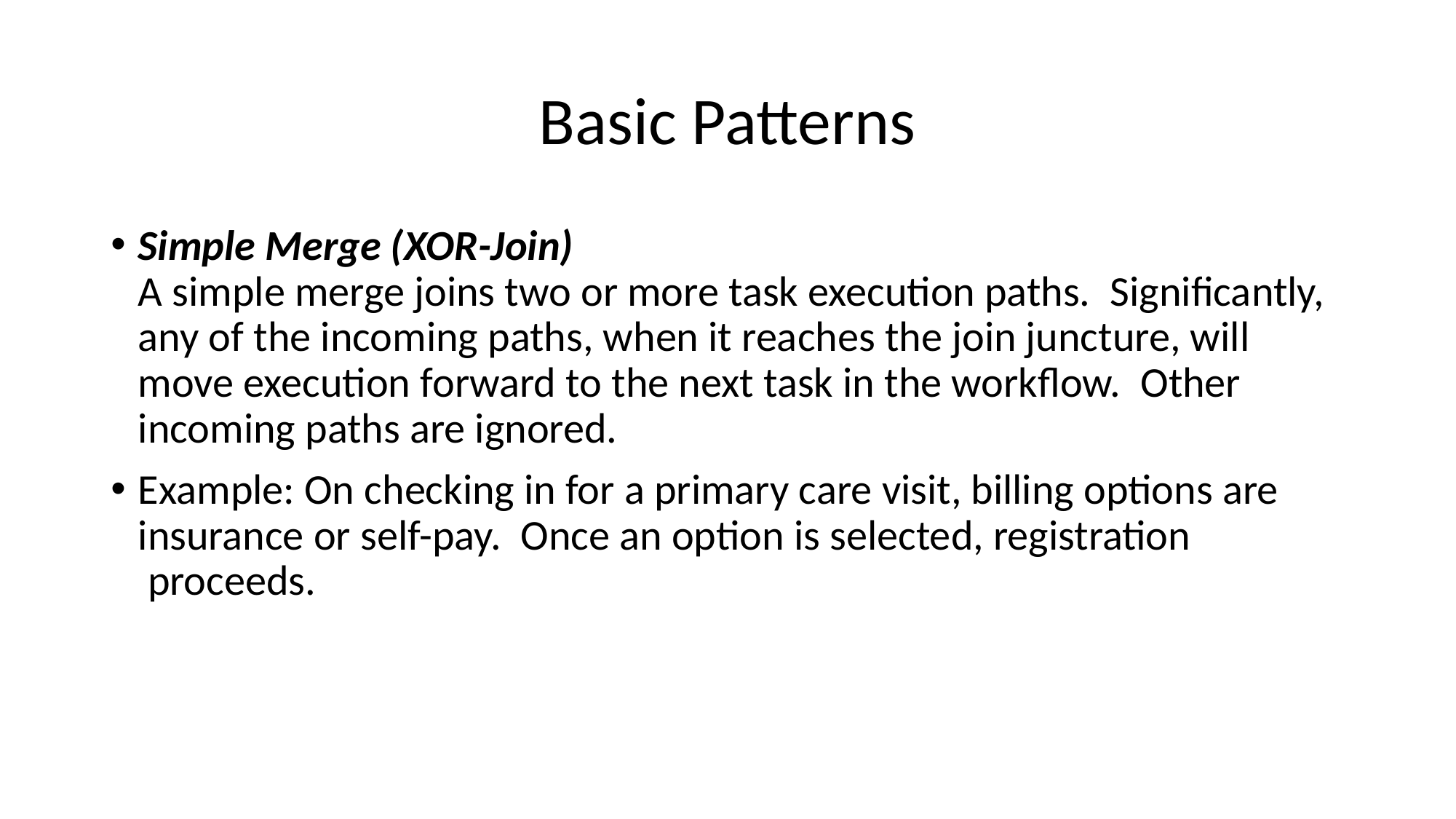

# Basic Patterns
Simple Merge (XOR-Join)
A simple merge joins two or more task execution paths.  Significantly, any of the incoming paths, when it reaches the join juncture, will move execution forward to the next task in the workflow.  Other incoming paths are ignored.
Example: On checking in for a primary care visit, billing options are insurance or self-pay.  Once an option is selected, registration  proceeds.